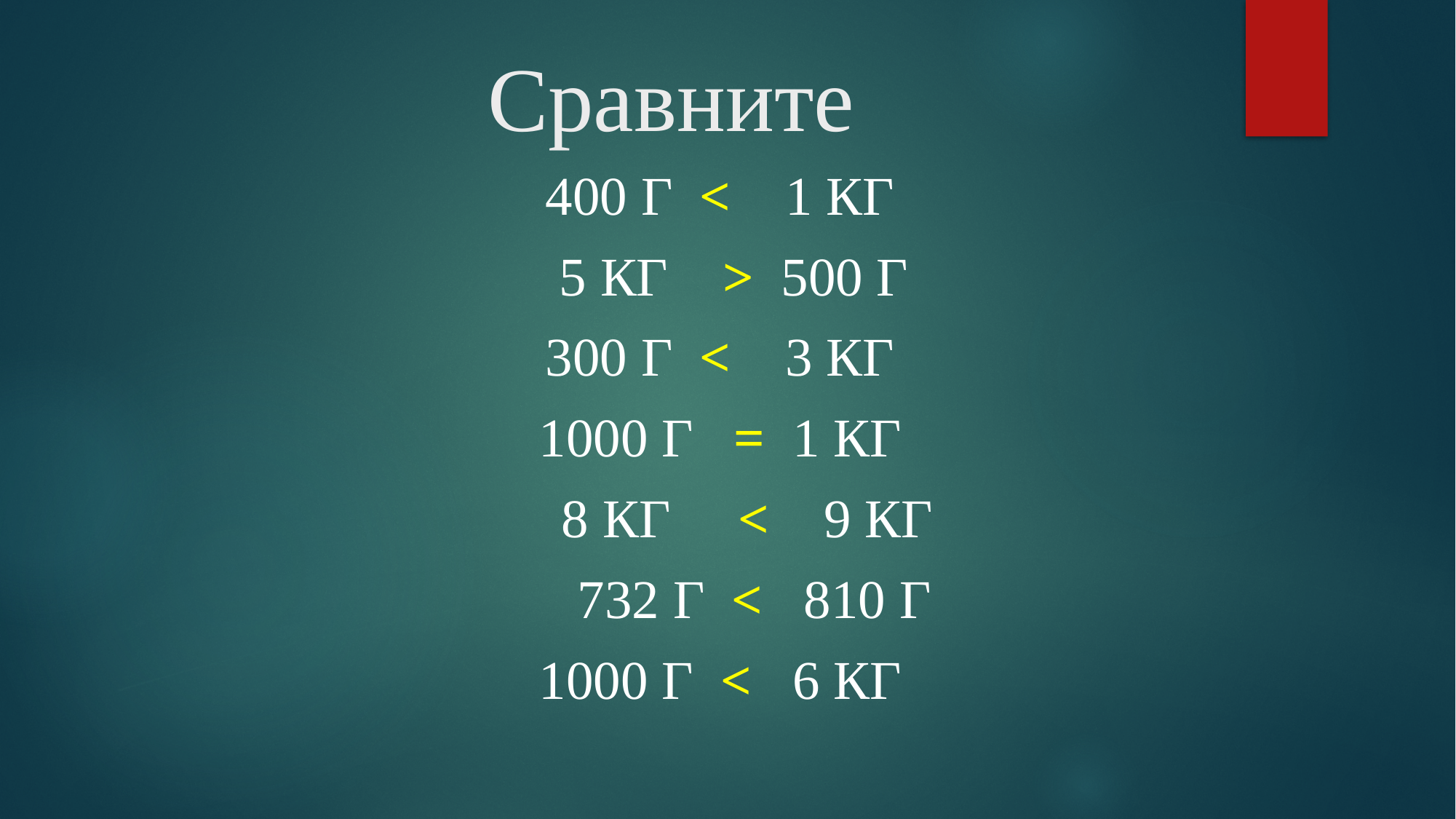

# Сравните
400 г  <    1 кг
  5 кг    >  500 г
300 г  <    3 кг
1000 г   =  1 кг
    8 кг     <    9 кг
     732 г  <   810 г
1000 г  <   6 кг